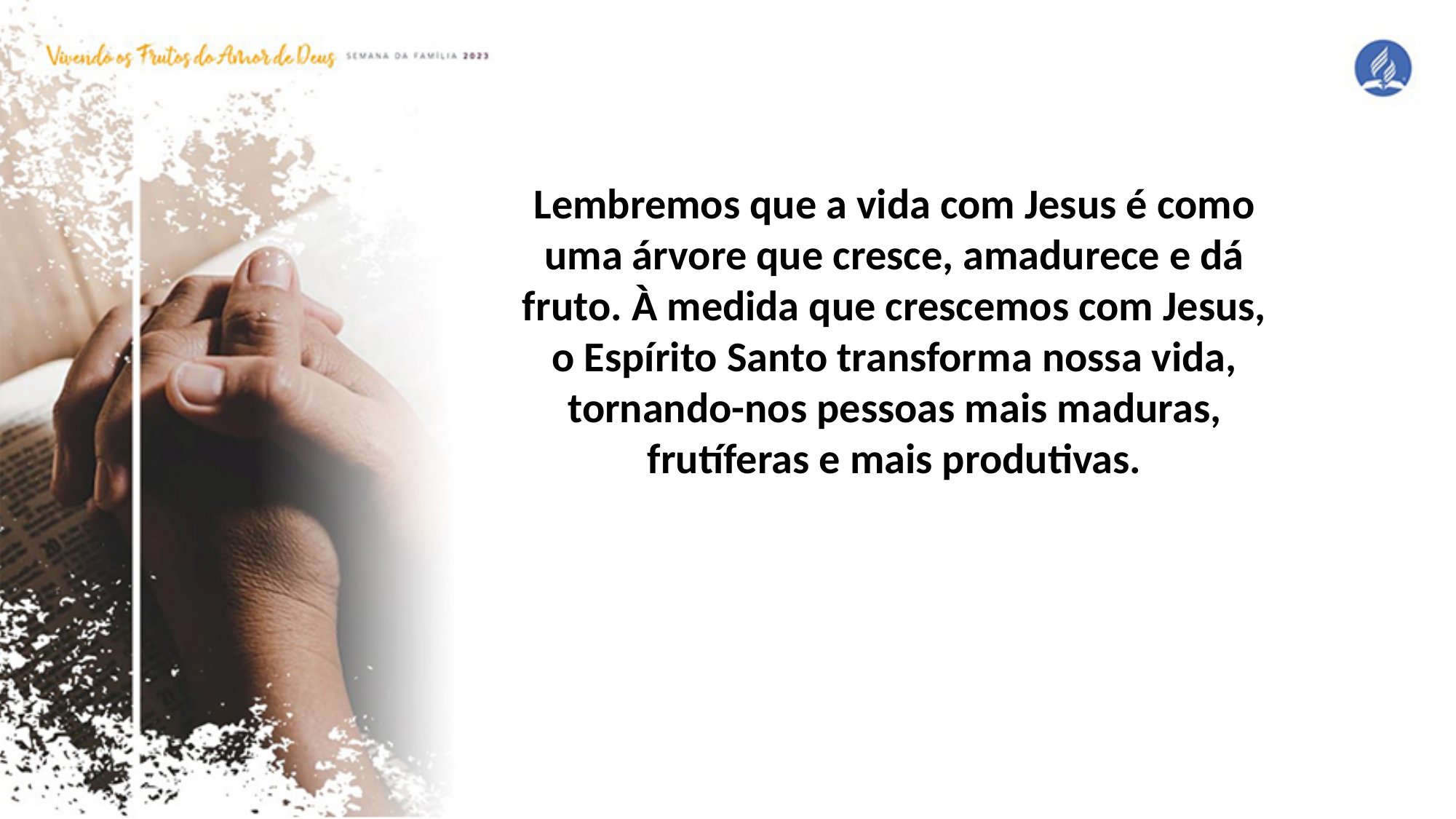

Lembremos que a vida com Jesus é como uma árvore que cresce, amadurece e dá fruto. À medida que crescemos com Jesus, o Espírito Santo transforma nossa vida, tornando-nos pessoas mais maduras, frutíferas e mais produtivas.